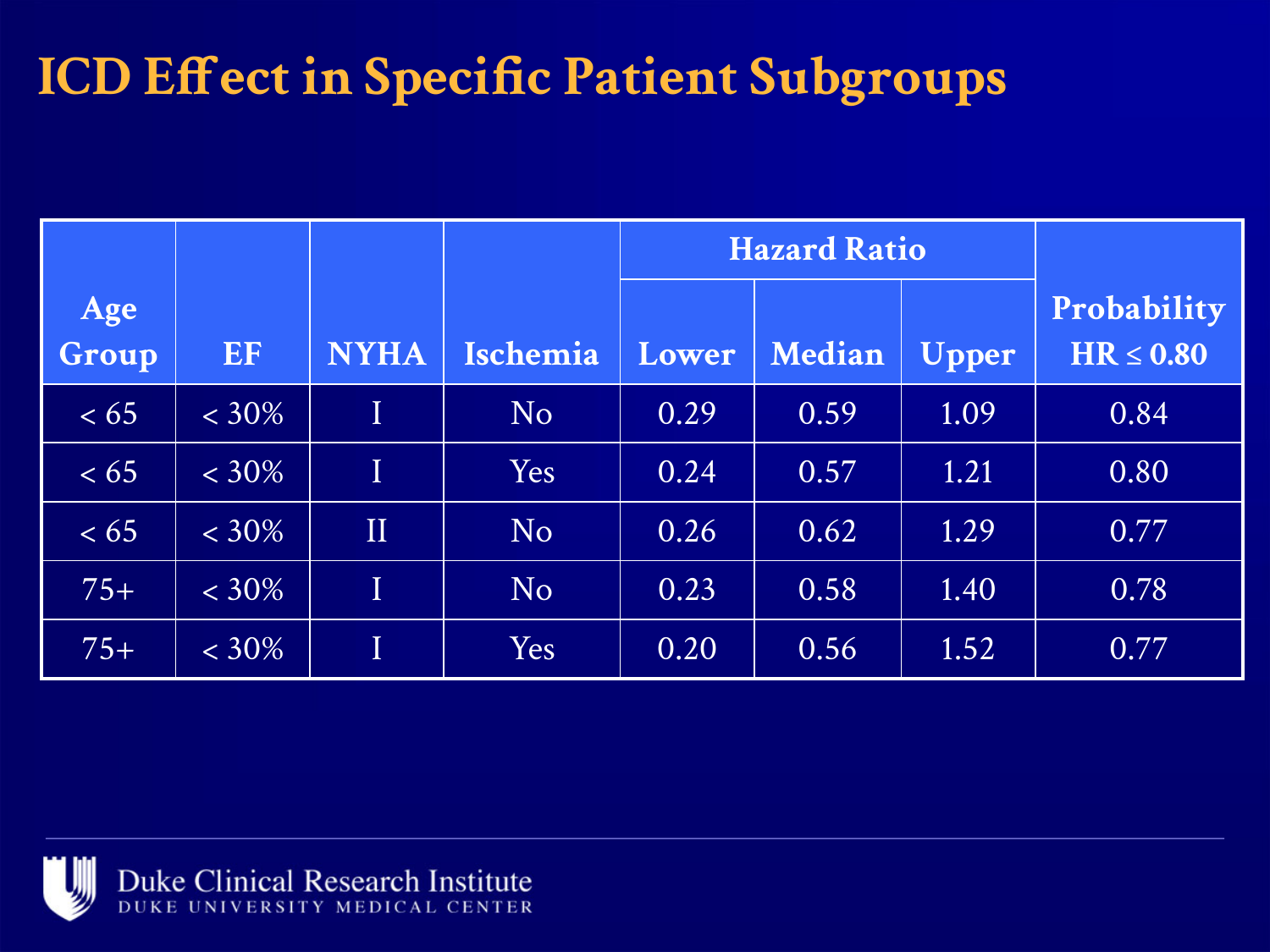

ICD Effect in Specific Patient Subgroups
| Age Group | EF | NYHA | Ischemia | Hazard Ratio |  |  | Probability HR ≤ 0.80 |
| --- | --- | --- | --- | --- | --- | --- | --- |
|  |  |  |  | Lower | Median | Upper |  |
| < 65 | < 30% | I | No | 0.29 | 0.59 | 1.09 | 0.84 |
| < 65 | < 30% | I | Yes | 0.24 | 0.57 | 1.21 | 0.80 |
| < 65 | < 30% | II | No | 0.26 | 0.62 | 1.29 | 0.77 |
| 75+ | < 30% | I | No | 0.23 | 0.58 | 1.40 | 0.78 |
| 75+ | < 30% | I | Yes | 0.20 | 0.56 | 1.52 | 0.77 |